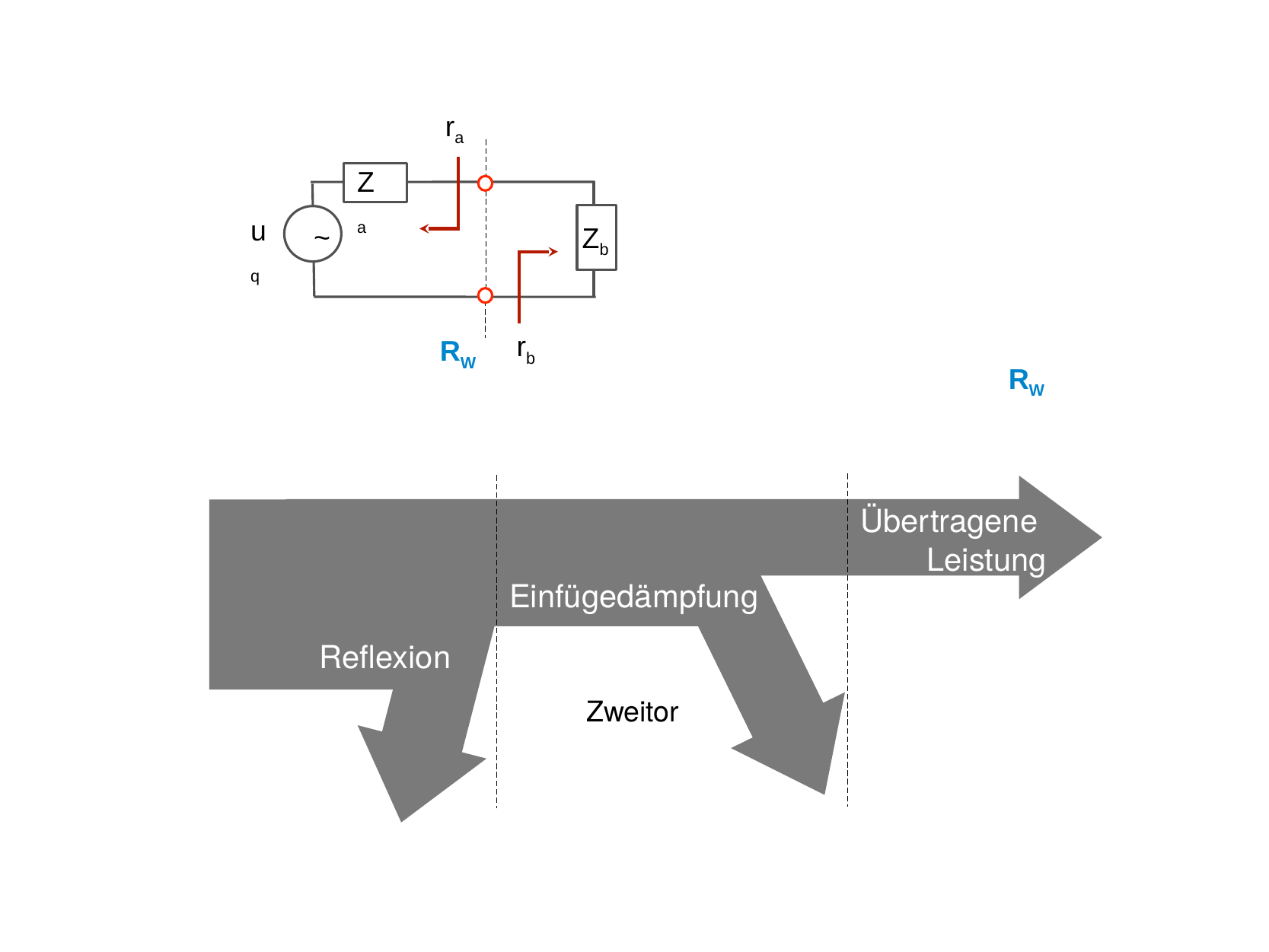

ra

Za

Zb

uq

~

rb
RW
RW

Übertragene
Leistung

Einfügedämpfung

Reflexion

Zweitor